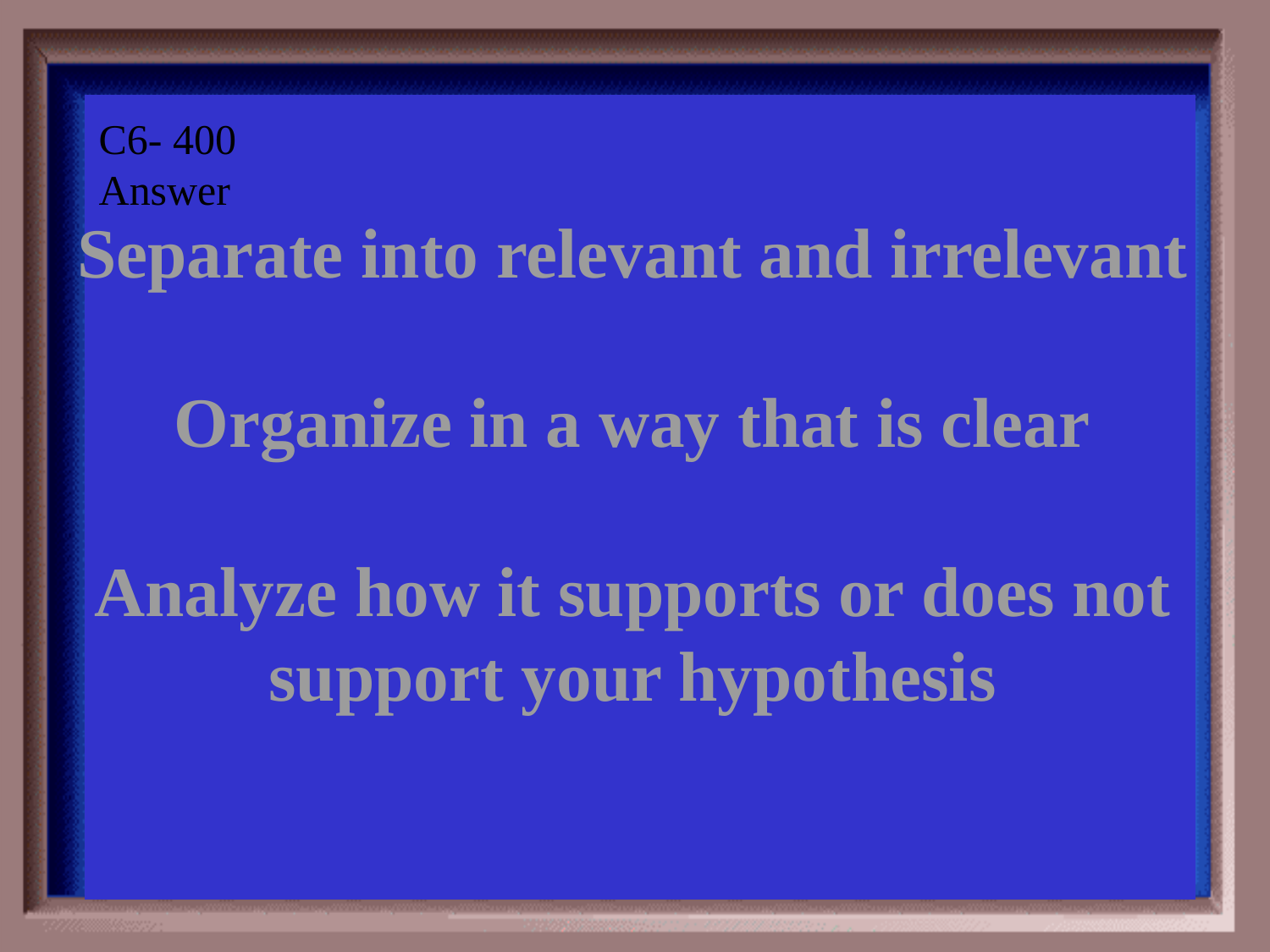

Category #6 $400 Question

C6- 400
Answer
Separate into relevant and irrelevant

Organize in a way that is clear

Analyze how it supports or does not
support your hypothesis